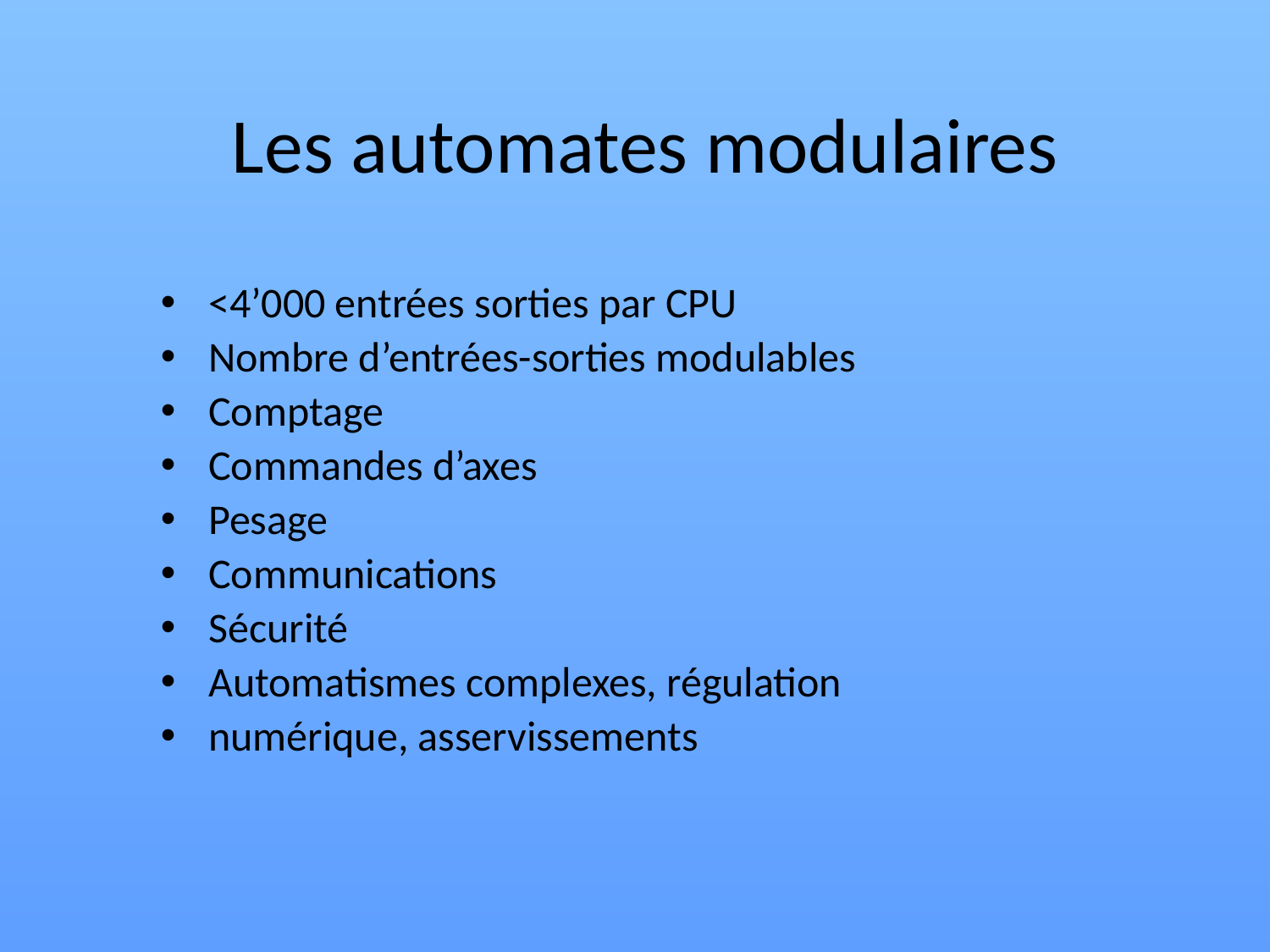

# Les automates modulaires
<4’000 entrées sorties par CPU
Nombre d’entrées-sorties modulables
Comptage
Commandes d’axes
Pesage
Communications
Sécurité
Automatismes complexes, régulation
numérique, asservissements